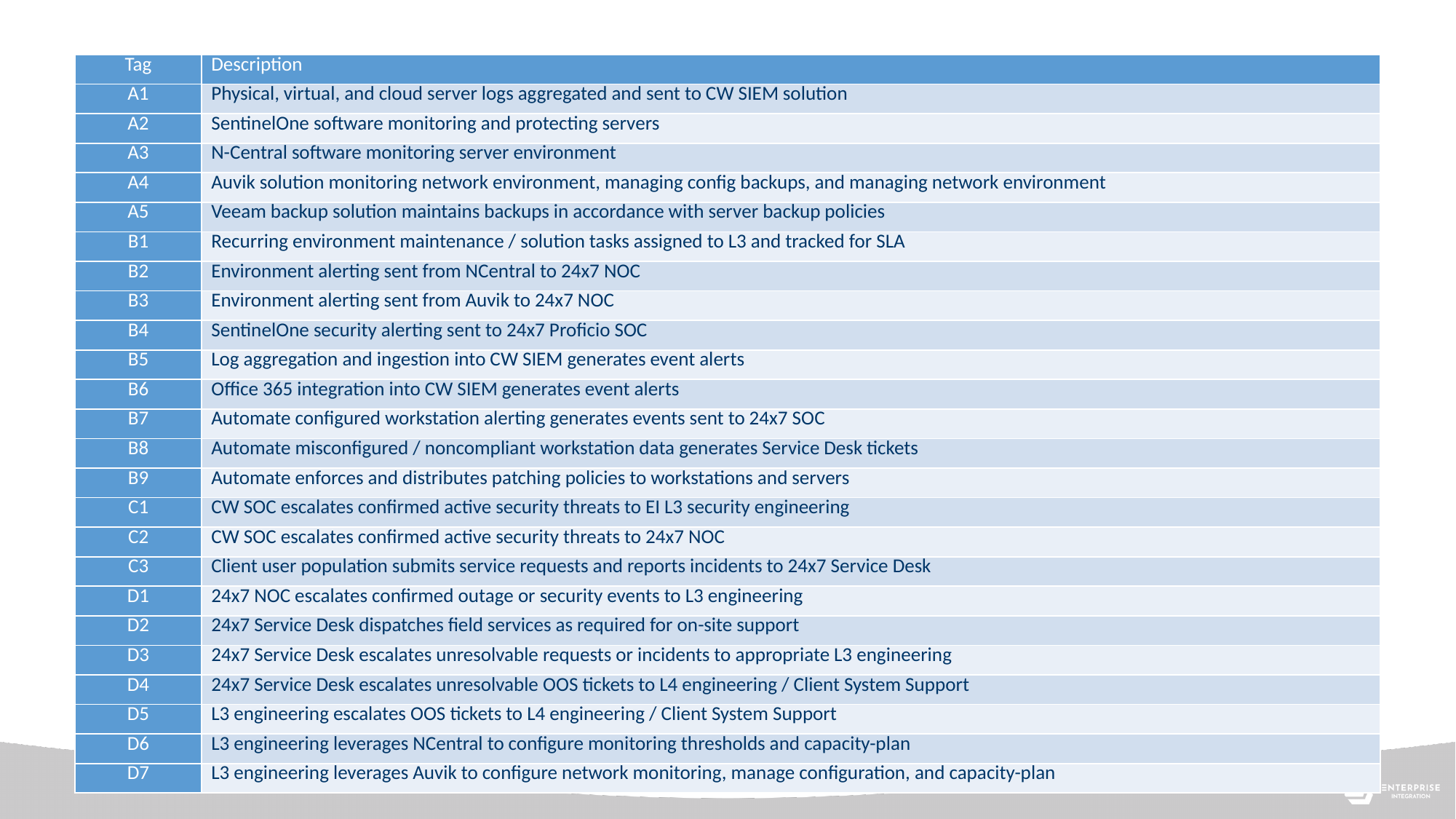

| Tag | Description |
| --- | --- |
| A1 | Physical, virtual, and cloud server logs aggregated and sent to CW SIEM solution |
| A2 | SentinelOne software monitoring and protecting servers |
| A3 | N-Central software monitoring server environment |
| A4 | Auvik solution monitoring network environment, managing config backups, and managing network environment |
| A5 | Veeam backup solution maintains backups in accordance with server backup policies |
| B1 | Recurring environment maintenance / solution tasks assigned to L3 and tracked for SLA |
| B2 | Environment alerting sent from NCentral to 24x7 NOC |
| B3 | Environment alerting sent from Auvik to 24x7 NOC |
| B4 | SentinelOne security alerting sent to 24x7 Proficio SOC |
| B5 | Log aggregation and ingestion into CW SIEM generates event alerts |
| B6 | Office 365 integration into CW SIEM generates event alerts |
| B7 | Automate configured workstation alerting generates events sent to 24x7 SOC |
| B8 | Automate misconfigured / noncompliant workstation data generates Service Desk tickets |
| B9 | Automate enforces and distributes patching policies to workstations and servers |
| C1 | CW SOC escalates confirmed active security threats to EI L3 security engineering |
| C2 | CW SOC escalates confirmed active security threats to 24x7 NOC |
| C3 | Client user population submits service requests and reports incidents to 24x7 Service Desk |
| D1 | 24x7 NOC escalates confirmed outage or security events to L3 engineering |
| D2 | 24x7 Service Desk dispatches field services as required for on-site support |
| D3 | 24x7 Service Desk escalates unresolvable requests or incidents to appropriate L3 engineering |
| D4 | 24x7 Service Desk escalates unresolvable OOS tickets to L4 engineering / Client System Support |
| D5 | L3 engineering escalates OOS tickets to L4 engineering / Client System Support |
| D6 | L3 engineering leverages NCentral to configure monitoring thresholds and capacity-plan |
| D7 | L3 engineering leverages Auvik to configure network monitoring, manage configuration, and capacity-plan |